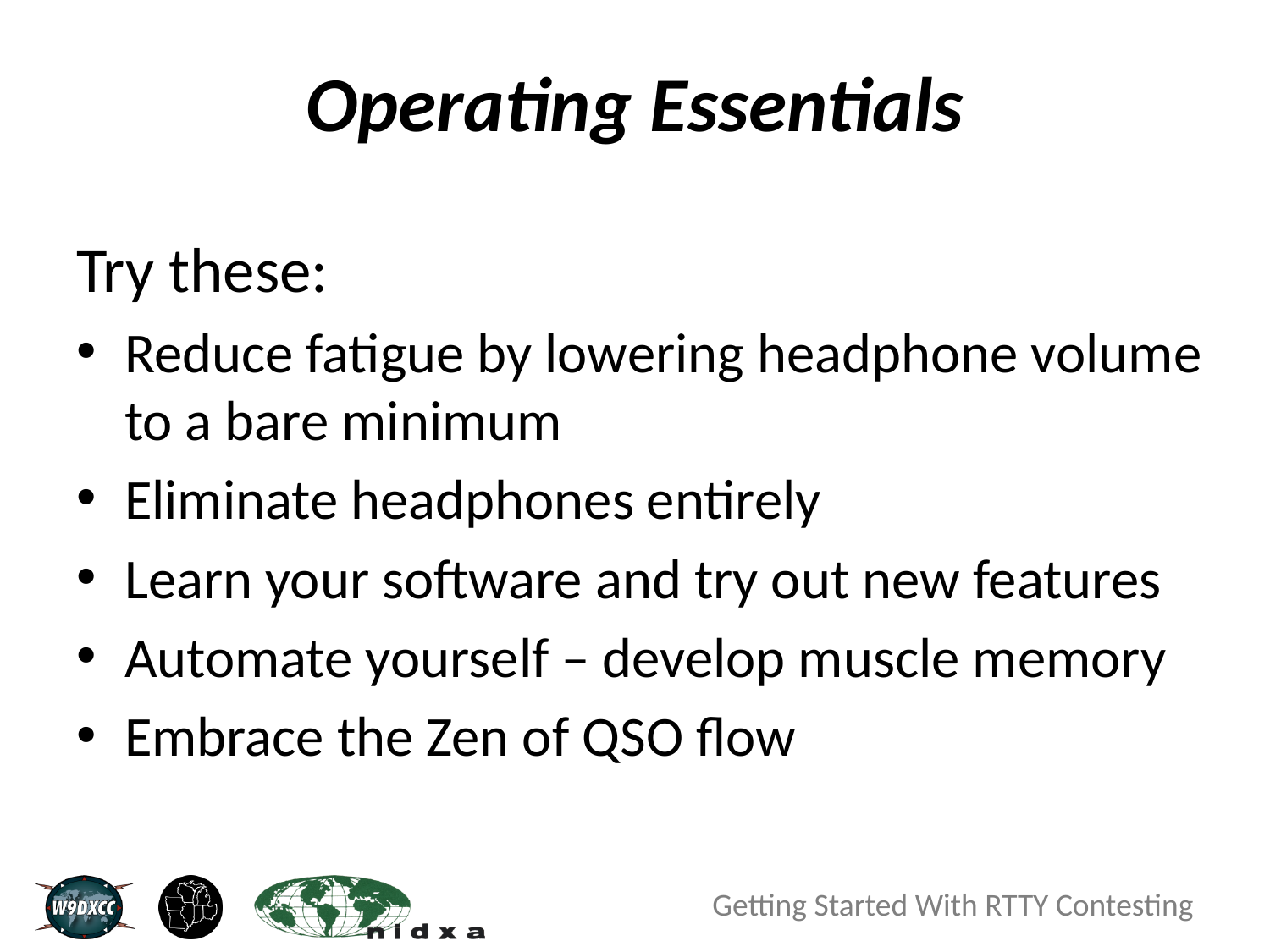

# Operating Essentials
Try these:
Reduce fatigue by lowering headphone volume to a bare minimum
Eliminate headphones entirely
Learn your software and try out new features
Automate yourself – develop muscle memory
Embrace the Zen of QSO flow

Getting Started With RTTY Contesting